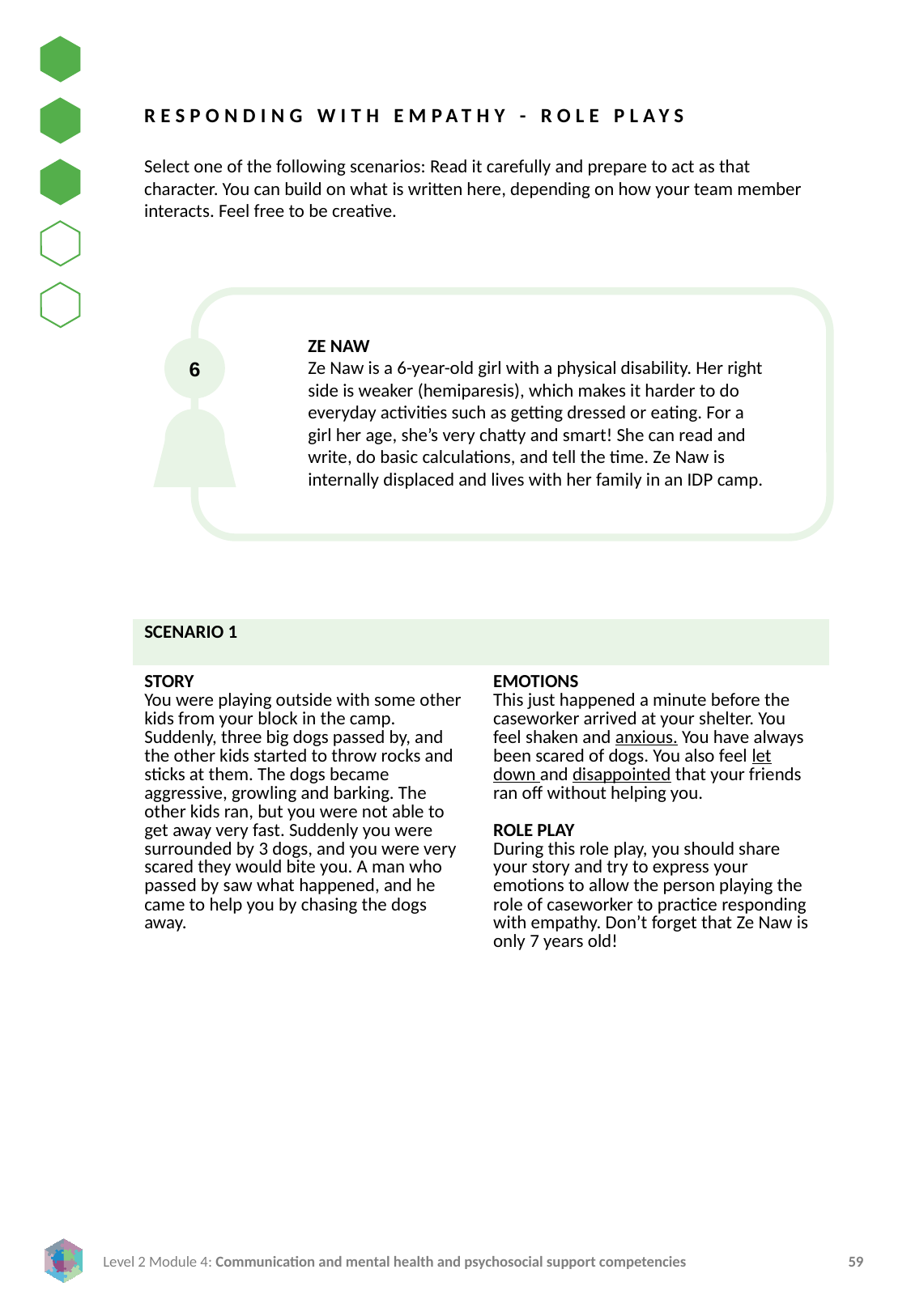

RESPONDING WITH EMPATHY - ROLE PLAYS

Select one of the following scenarios: Read it carefully and prepare to act as that character. You can build on what is written here, depending on how your team member interacts. Feel free to be creative.

ZE NAW
Ze Naw is a 6-year-old girl with a physical disability. Her right side is weaker (hemiparesis), which makes it harder to do everyday activities such as getting dressed or eating. For a girl her age, she’s very chatty and smart! She can read and write, do basic calculations, and tell the time. Ze Naw is internally displaced and lives with her family in an IDP camp.
6

| SCENARIO 1 |  |
| --- | --- |
| STORY You were playing outside with some other kids from your block in the camp. Suddenly, three big dogs passed by, and the other kids started to throw rocks and sticks at them. The dogs became aggressive, growling and barking. The other kids ran, but you were not able to get away very fast. Suddenly you were surrounded by 3 dogs, and you were very scared they would bite you. A man who passed by saw what happened, and he came to help you by chasing the dogs away. | EMOTIONS This just happened a minute before the caseworker arrived at your shelter. You feel shaken and anxious. You have always been scared of dogs. You also feel let down and disappointed that your friends ran off without helping you. ROLE PLAY During this role play, you should share your story and try to express your emotions to allow the person playing the role of caseworker to practice responding with empathy. Don’t forget that Ze Naw is only 7 years old! |